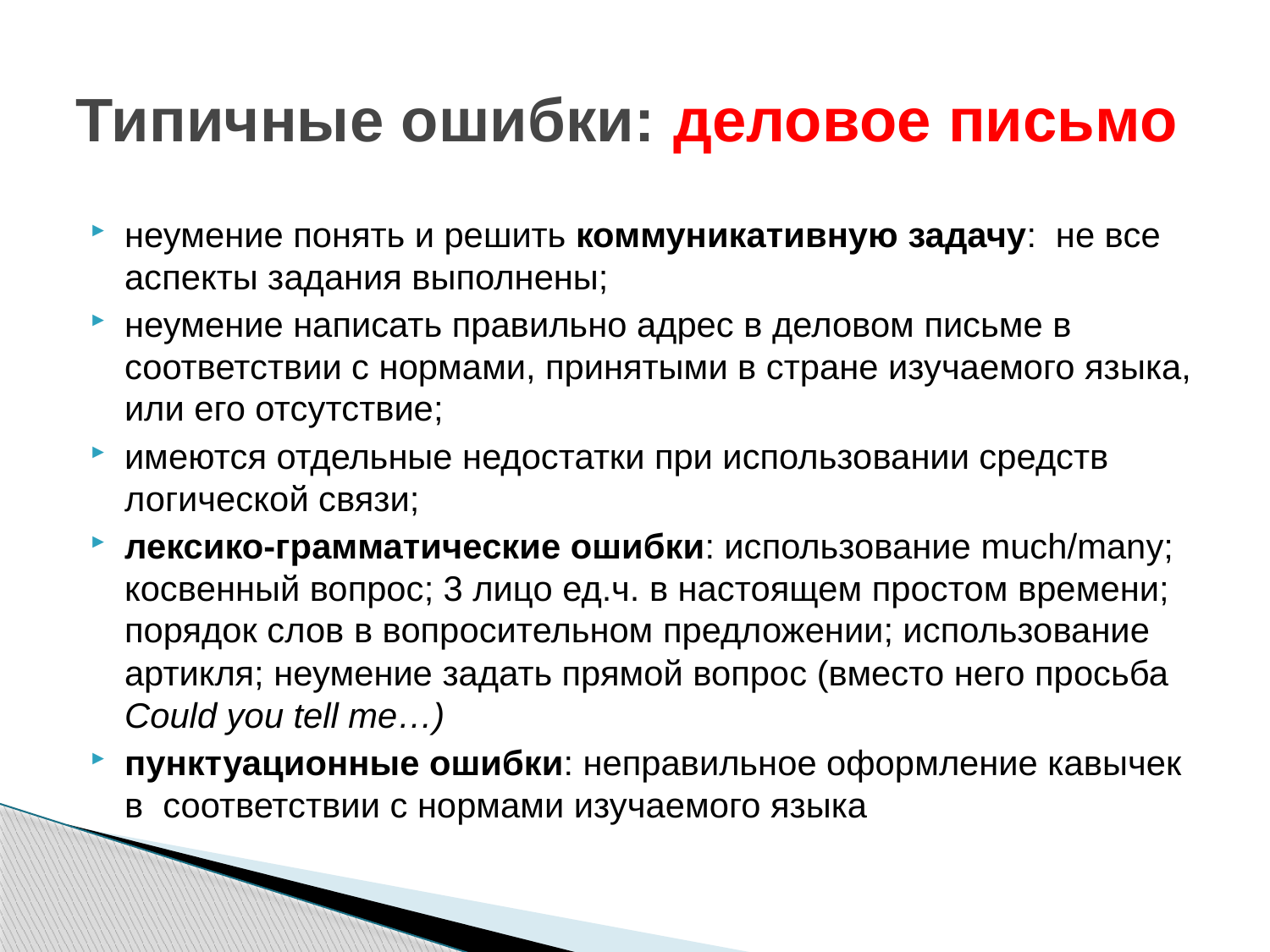

# Типичные ошибки: деловое письмо
неумение понять и решить коммуникативную задачу:  не все аспекты задания выполнены;
неумение написать правильно адрес в деловом письме в   соответствии с нормами, принятыми в стране изучаемого языка, или его отсутствие;
имеются отдельные недостатки при использовании средств логической связи;
лексико-грамматические ошибки: использование much/many; косвенный вопрос; 3 лицо ед.ч. в настоящем простом времени; порядок слов в вопросительном предложении; использование артикля; неумение задать прямой вопрос (вместо него просьба Could you tell me…)
пунктуационные ошибки: неправильное оформление кавычек в  соответствии с нормами изучаемого языка